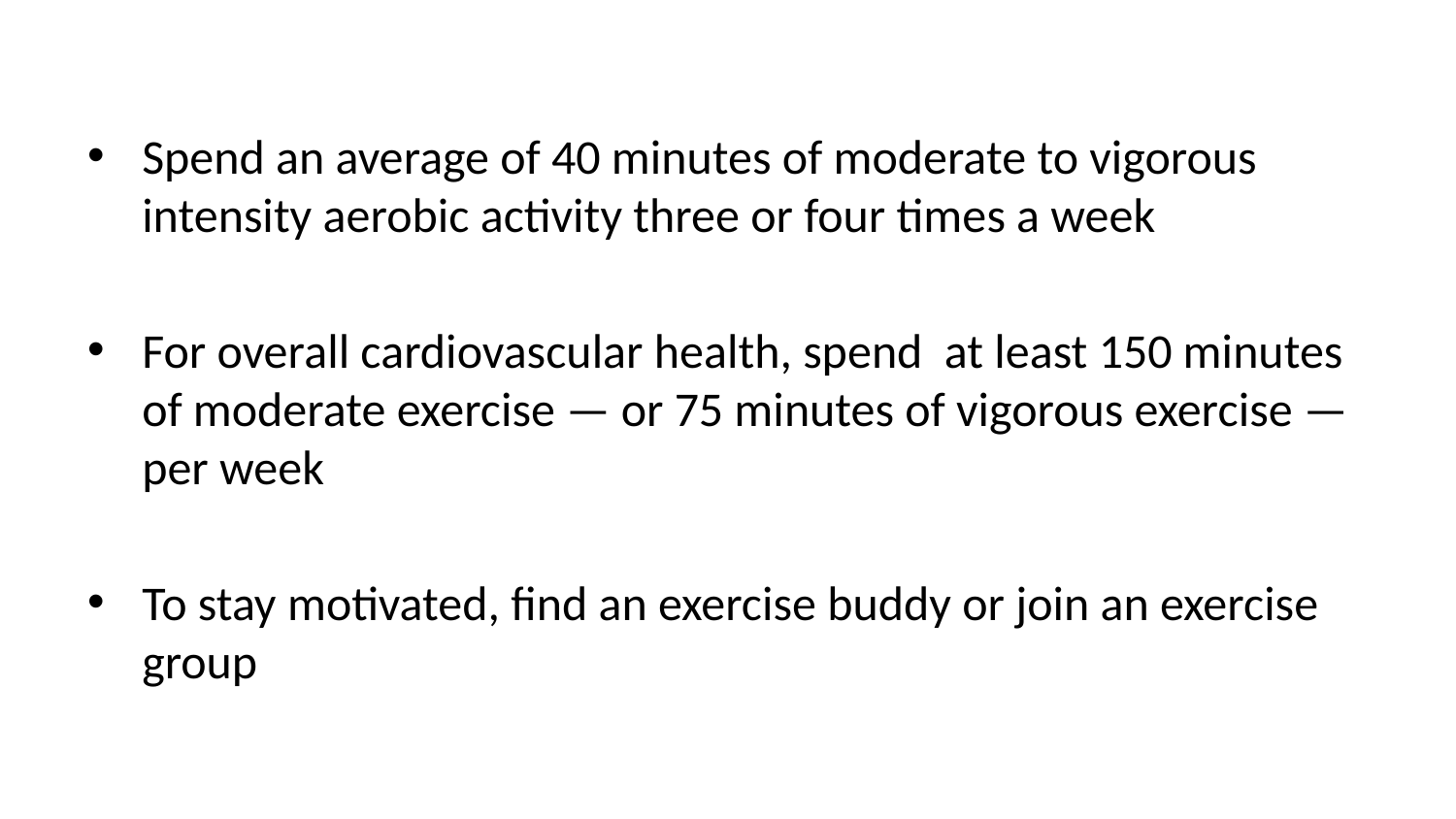

Spend an average of 40 minutes of moderate to vigorous intensity aerobic activity three or four times a week

For overall cardiovascular health, spend  at least 150 minutes of moderate exercise — or 75 minutes of vigorous exercise — per week

To stay motivated, find an exercise buddy or join an exercise group